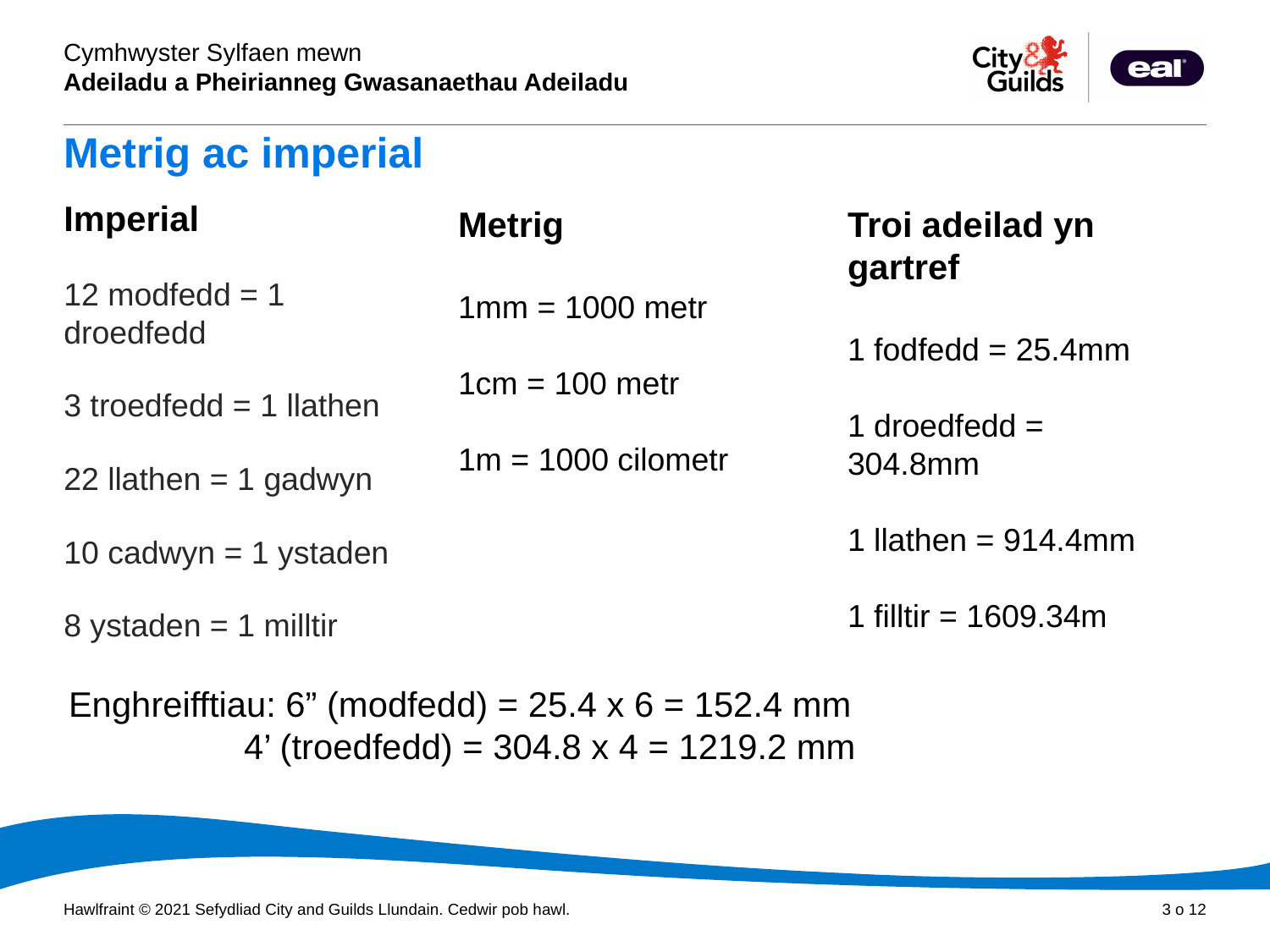

# Metrig ac imperial
Imperial
12 modfedd = 1 droedfedd
3 troedfedd = 1 llathen
22 llathen = 1 gadwyn
10 cadwyn = 1 ystaden
8 ystaden = 1 milltir

Metrig

1mm = 1000 metr

1cm = 100 metr

1m = 1000 cilometr

Troi adeilad yn gartref

1 fodfedd = 25.4mm

1 droedfedd = 304.8mm

1 llathen = 914.4mm

1 filltir = 1609.34m
Enghreifftiau: 6” (modfedd) = 25.4 x 6 = 152.4 mm
                  4’ (troedfedd) = 304.8 x 4 = 1219.2 mm